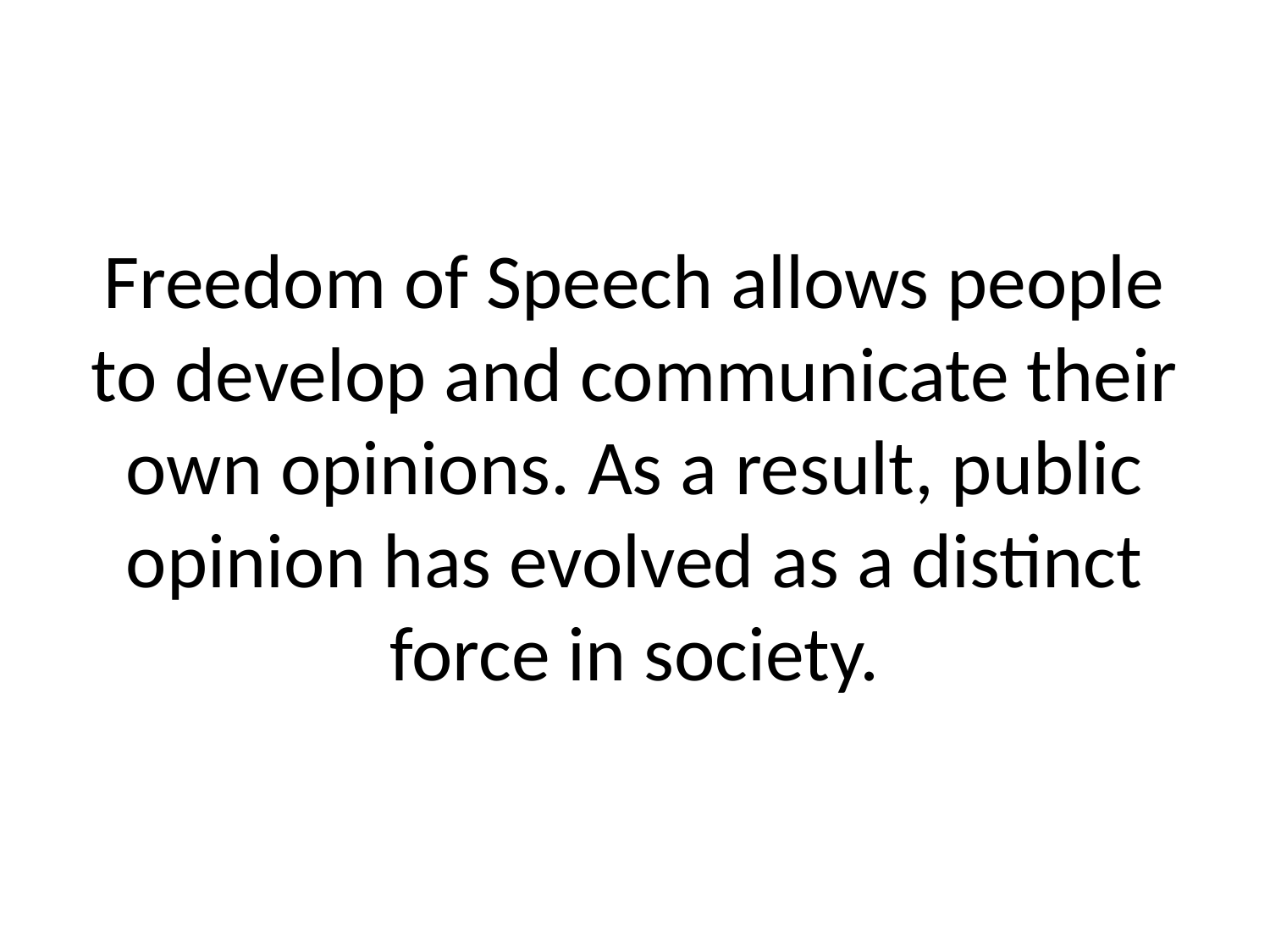

# Freedom of Speech allows people to develop and communicate their own opinions. As a result, public opinion has evolved as a distinct force in society.